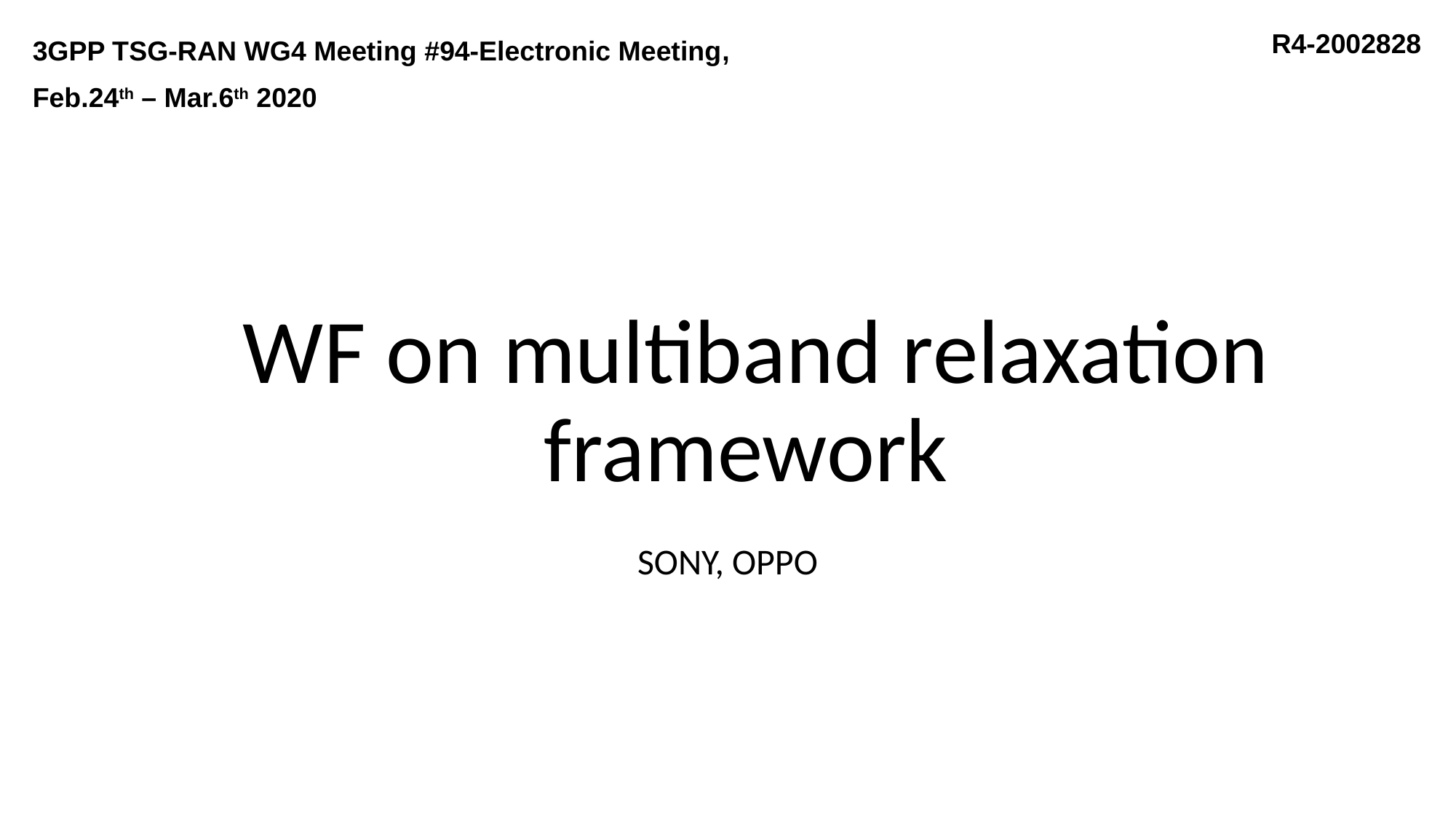

R4-2002828
3GPP TSG-RAN WG4 Meeting #94-Electronic Meeting,
Feb.24th – Mar.6th 2020
# WF on multiband relaxation framework
SONY, OPPO